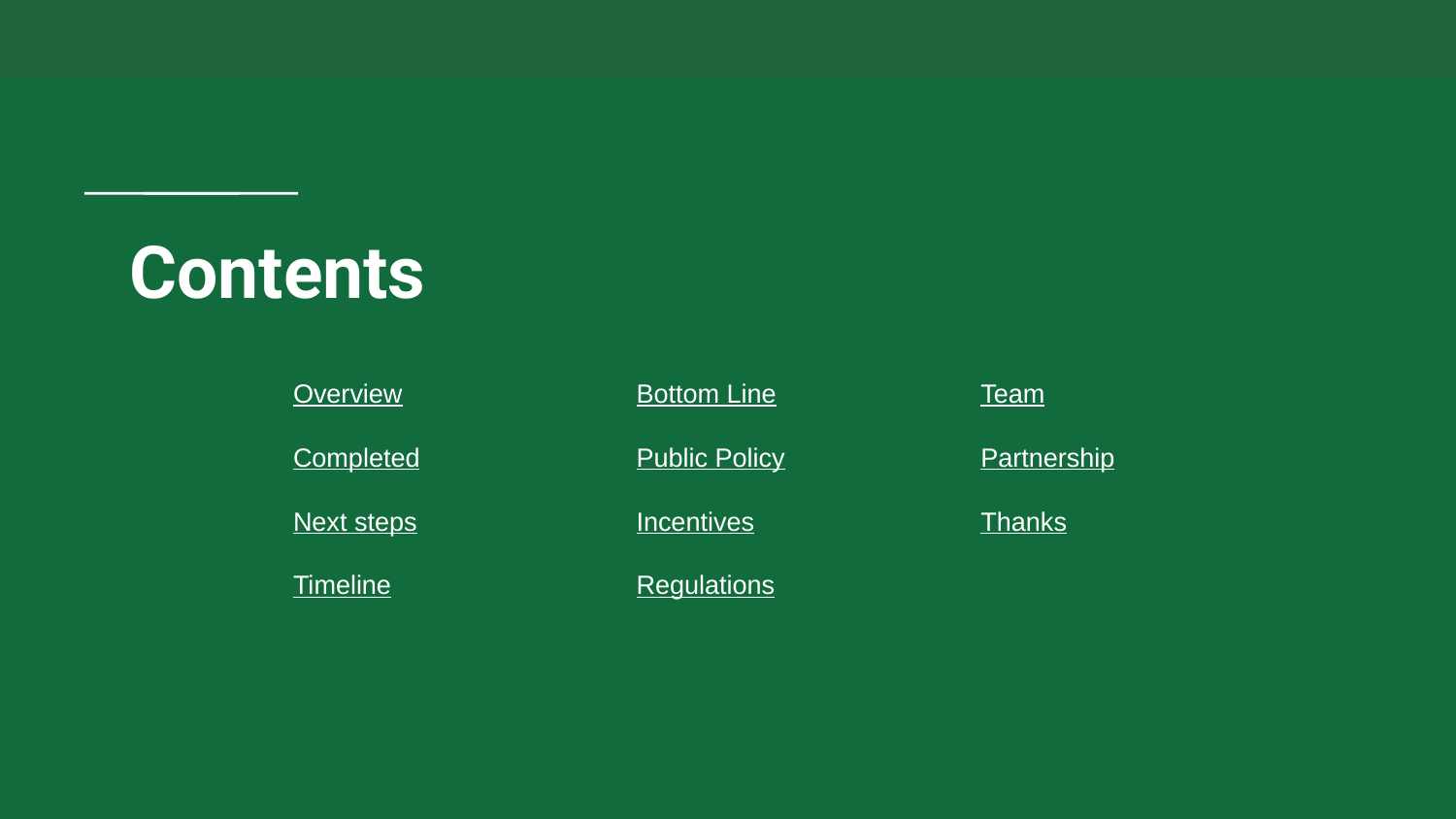

# Contents
Overview
Bottom Line
Team
Completed
Partnership
Public Policy
Next steps
Incentives
Thanks
Timeline
Regulations